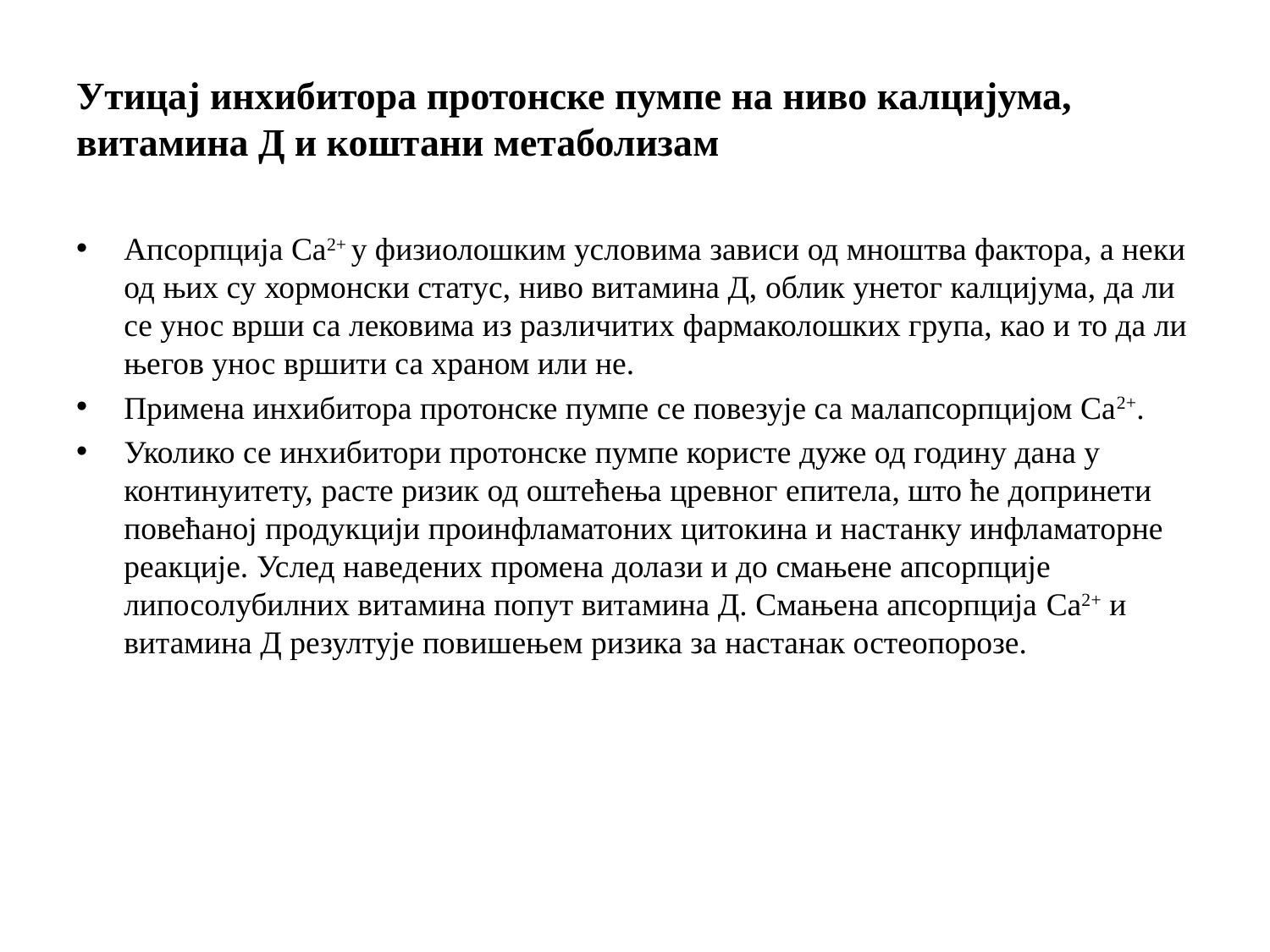

# Утицај инхибитора протонске пумпе на ниво калцијума, витамина Д и коштани метаболизам
Апсорпција Ca2+ у физиолошким условима зависи од мноштва фактора, а неки од њих су хормонски статус, ниво витамина Д, облик унетог калцијума, да ли се унос врши са лековима из различитих фармаколошких група, као и то да ли његов унос вршити са храном или не.
Примена инхибитора протонске пумпе се повезује са малапсорпцијом Ca2+.
Уколико се инхибитори протонске пумпе користе дуже од годину дана у континуитету, расте ризик од оштећења цревног епитела, што ће допринети повећаној продукцији проинфламатоних цитокина и настанку инфламаторне реакције. Услед наведених промена долази и до смањене апсорпције липосолубилних витамина попут витамина Д. Смањена апсорпција Ca2+ и витамина Д резултује повишењем ризика за настанак остеопорозе.